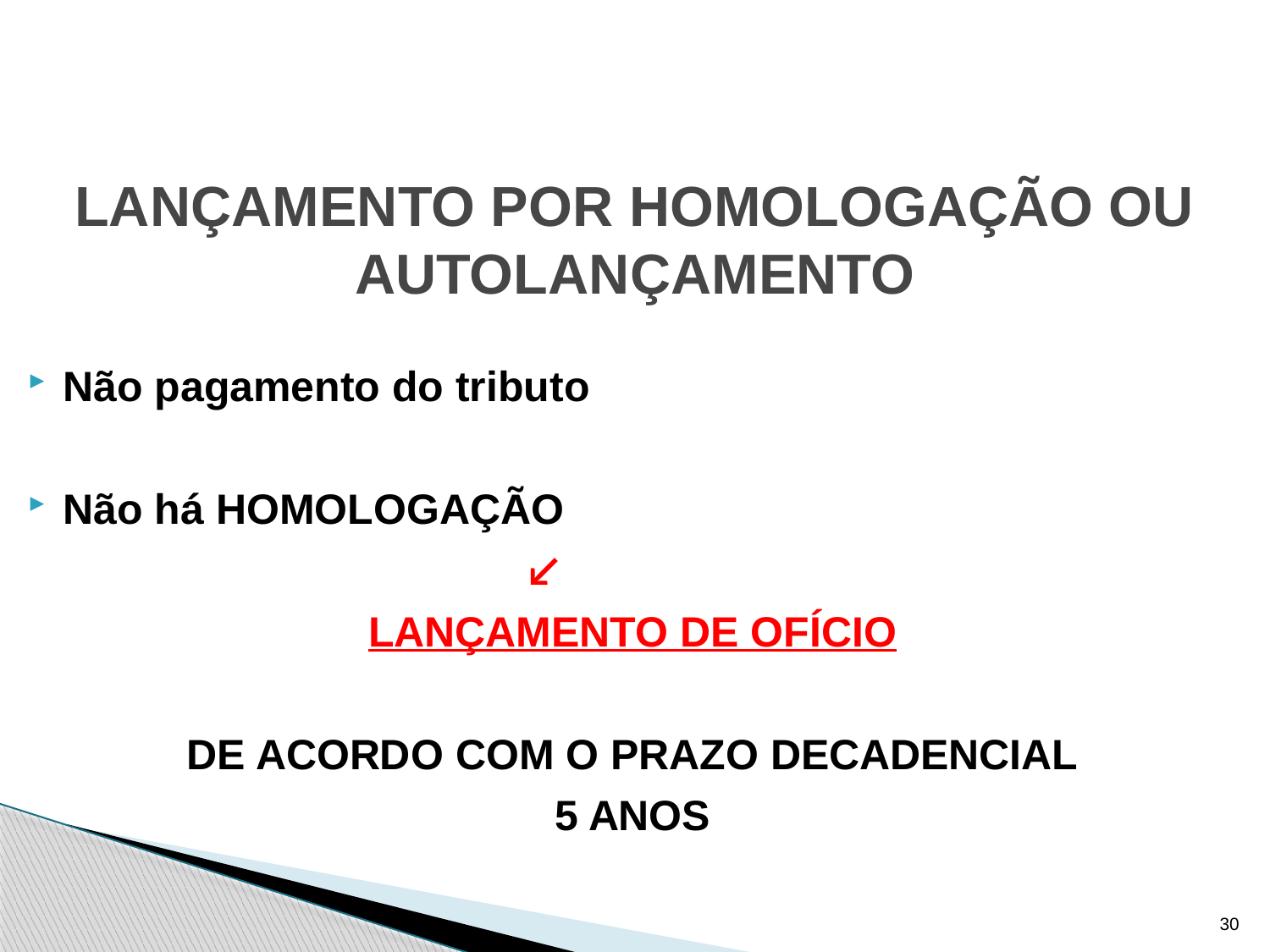

# LANÇAMENTO POR HOMOLOGAÇÃO OU AUTOLANÇAMENTO
Não pagamento do tributo

Não há HOMOLOGAÇÃO
                                          ↙
LANÇAMENTO DE OFÍCIO

DE ACORDO COM O PRAZO DECADENCIAL
5 ANOS

30